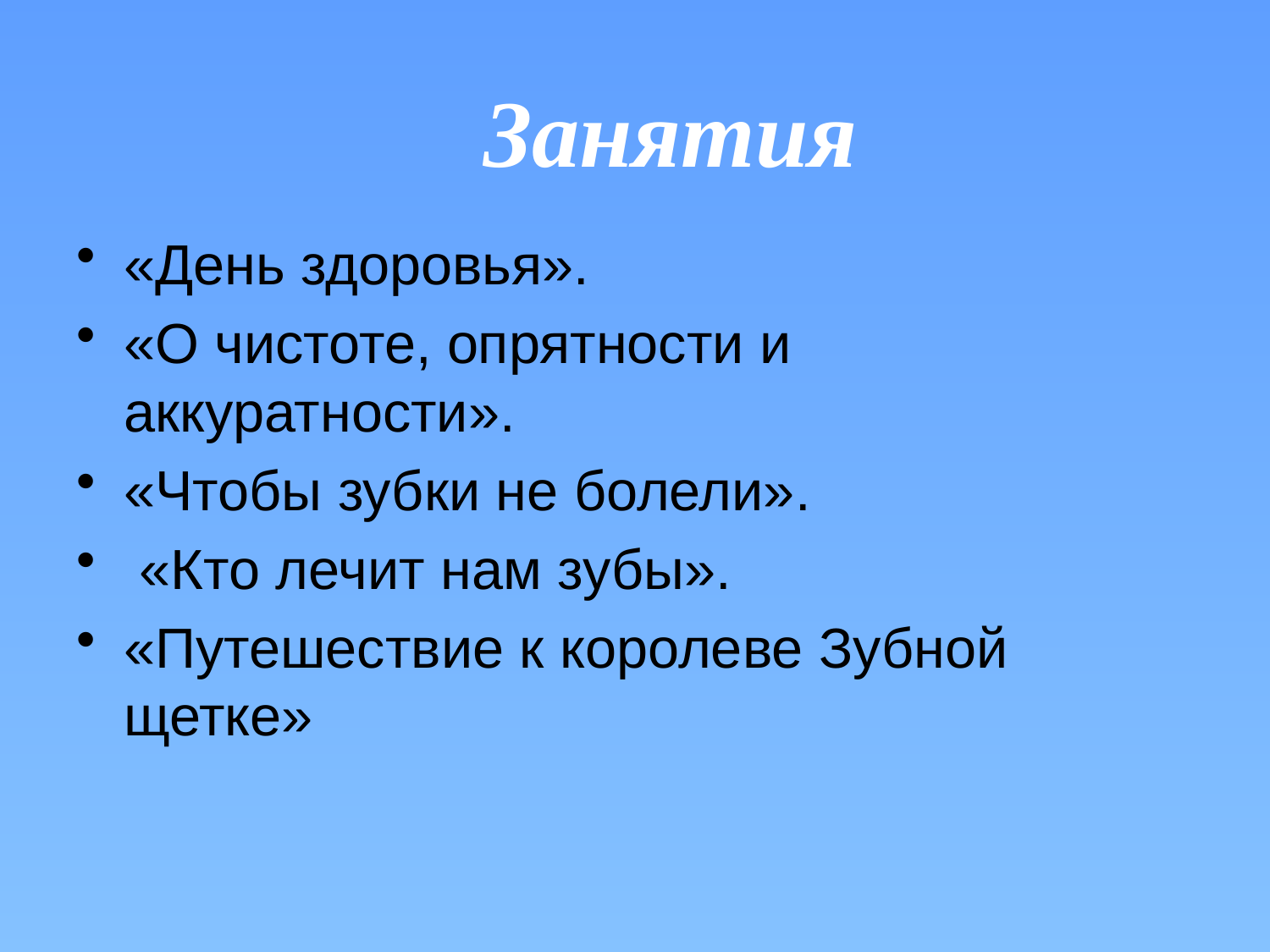

# Занятия
«День здоровья».
«О чистоте, опрятности и аккуратности».
«Чтобы зубки не болели».
 «Кто лечит нам зубы».
«Путешествие к королеве Зубной щетке»